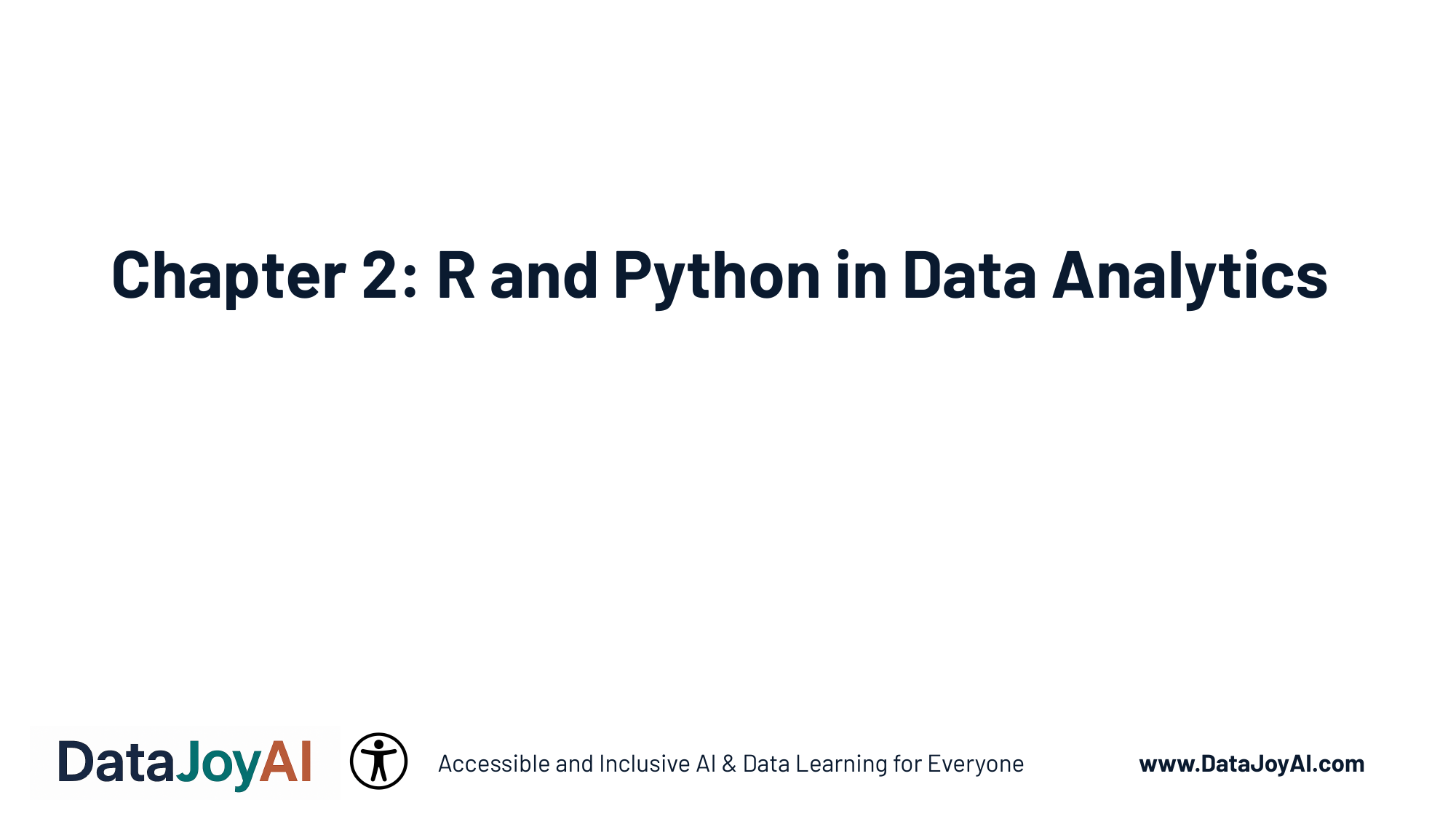

# Chapter 2: R and Python in Data Analytics